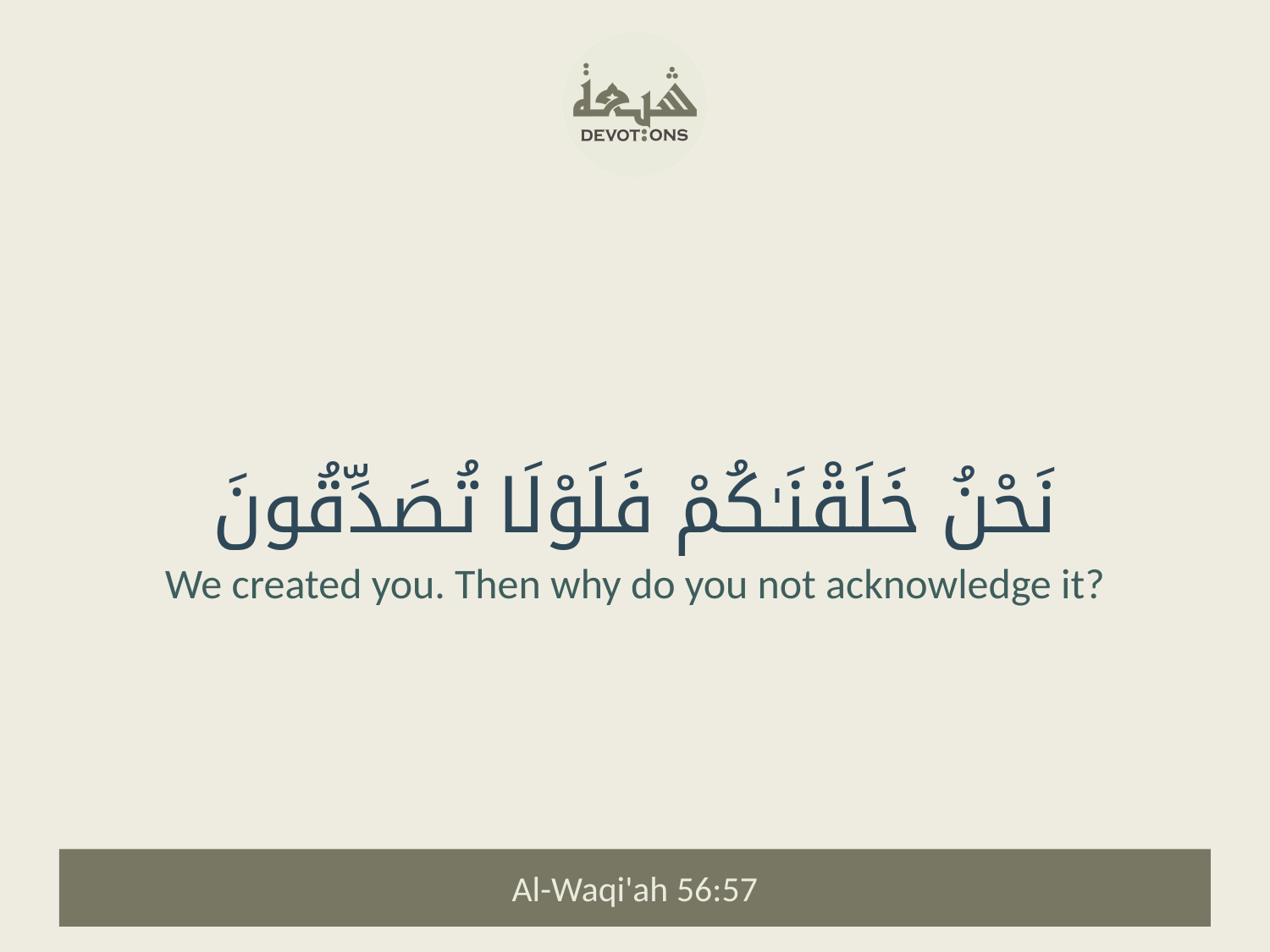

نَحْنُ خَلَقْنَـٰكُمْ فَلَوْلَا تُصَدِّقُونَ
We created you. Then why do you not acknowledge it?
Al-Waqi'ah 56:57